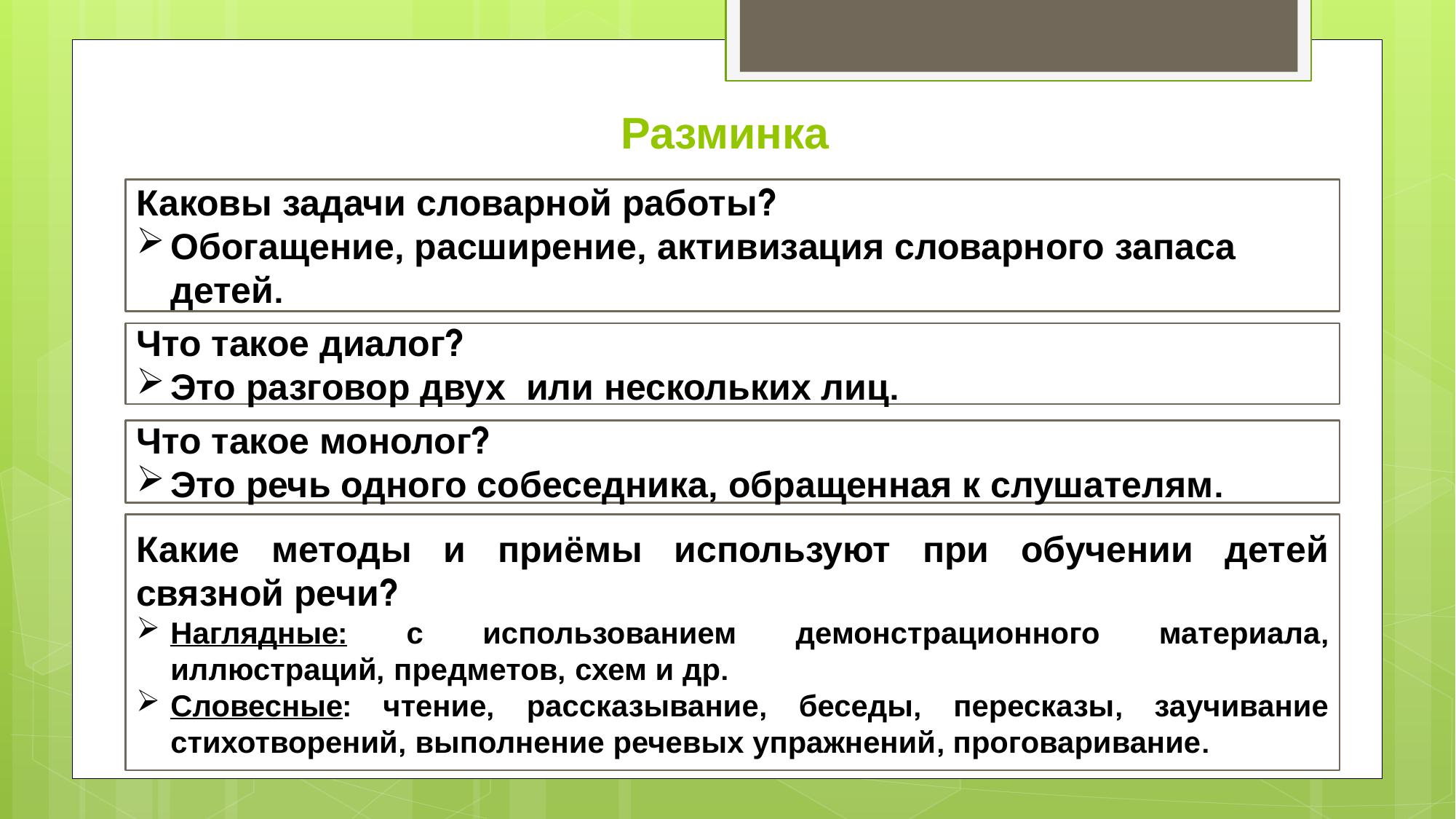

# Разминка
Каковы задачи словарной работы?
Обогащение, расширение, активизация словарного запаса детей.
Что такое диалог?
Это разговор двух  или нескольких лиц.
Что такое монолог?
Это речь одного собеседника, обращенная к слушателям.
Какие методы и приёмы используют при обучении детей связной речи?
Наглядные: с использованием демонстрационного материала, иллюстраций, предметов, схем и др.
Словесные: чтение, рассказывание, беседы, пересказы, заучивание стихотворений, выполнение речевых упражнений, проговаривание.